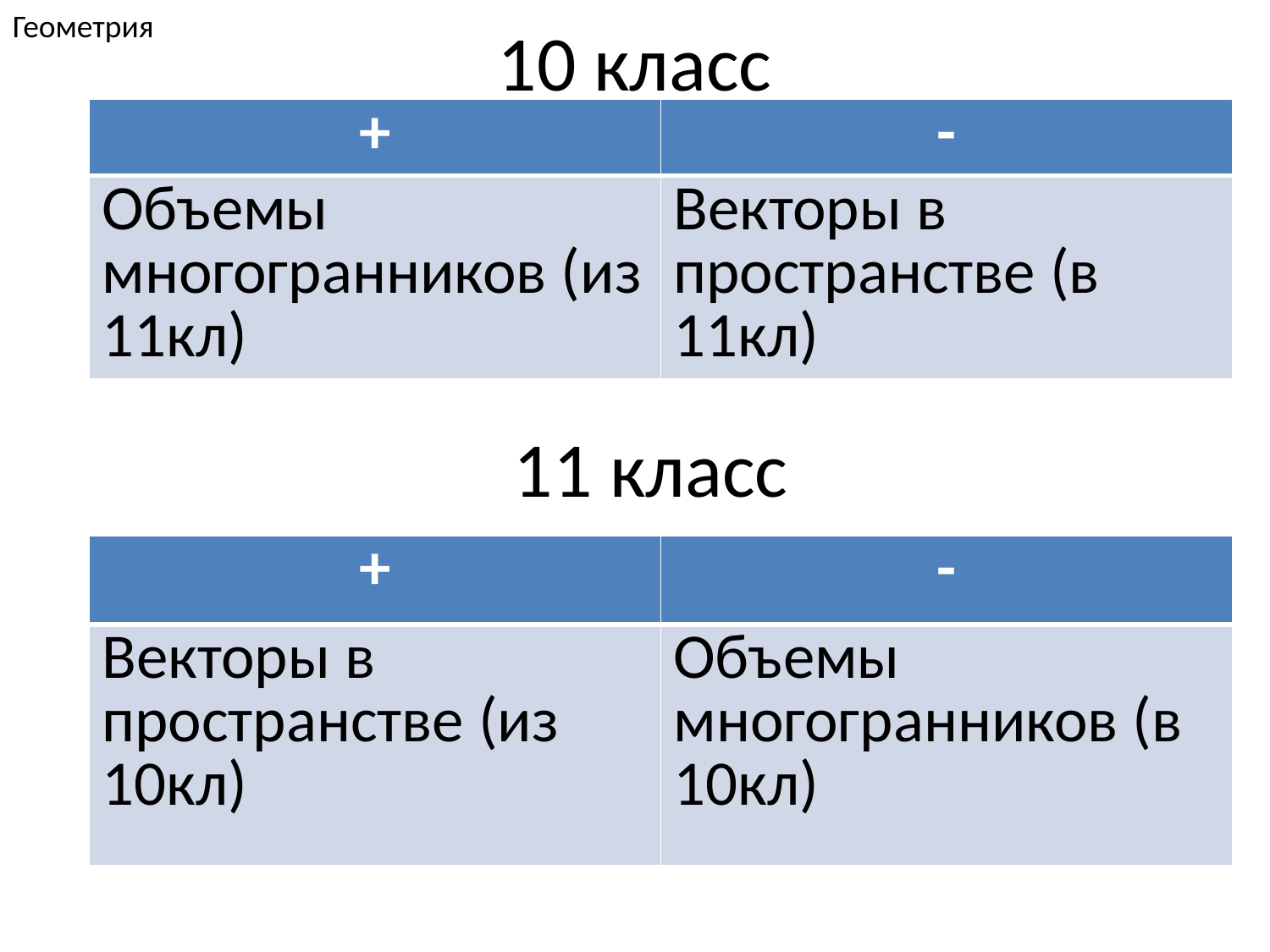

Геометрия
# 10 класс
| + | - |
| --- | --- |
| Объемы многогранников (из 11кл) | Векторы в пространстве (в 11кл) |
11 класс
| + | - |
| --- | --- |
| Векторы в пространстве (из 10кл) | Объемы многогранников (в 10кл) |